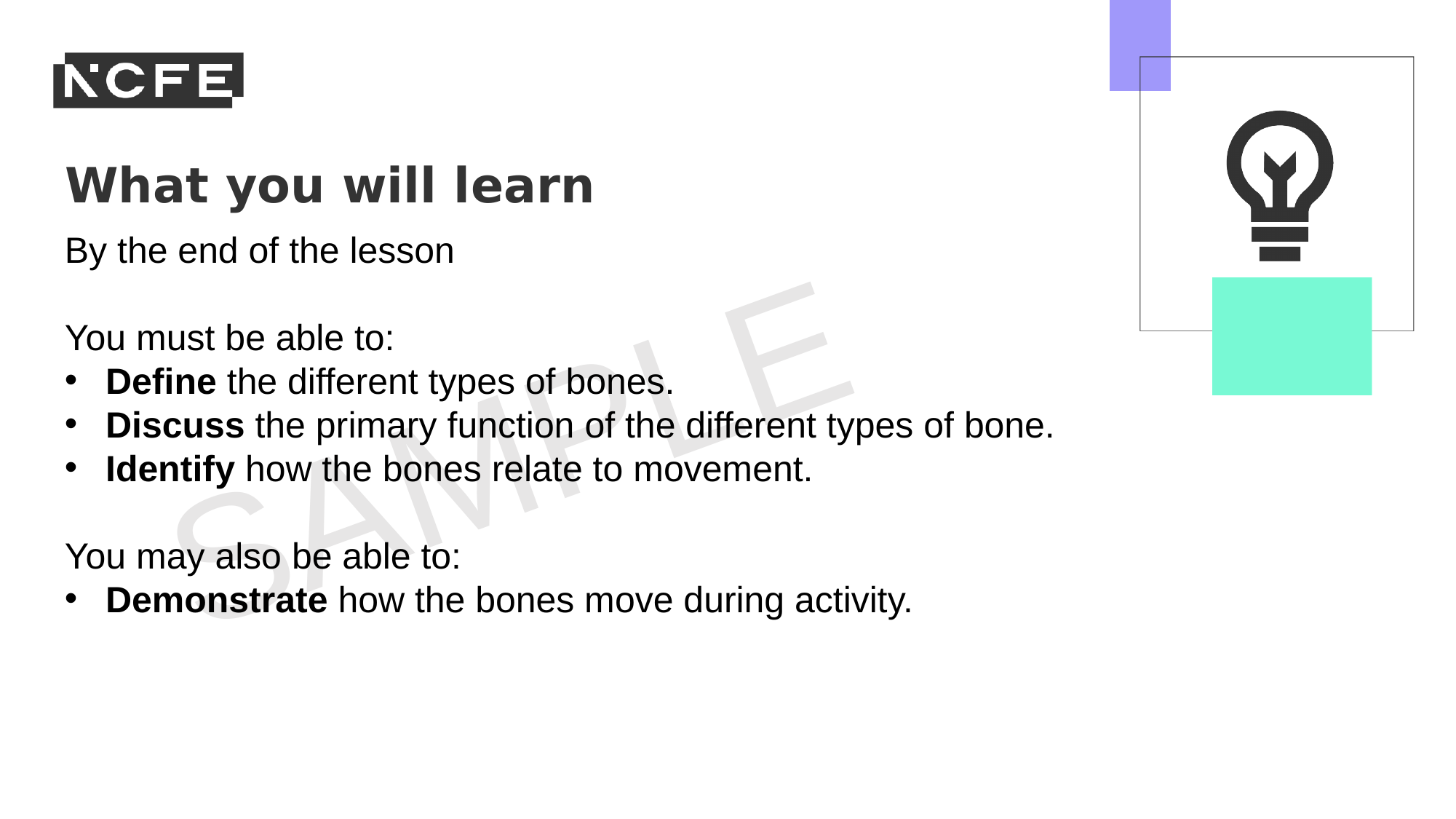

By the end of the lesson

You must be able to:
Define the different types of bones.
Discuss the primary function of the different types of bone.
Identify how the bones relate to movement.

You may also be able to:
Demonstrate how the bones move during activity.